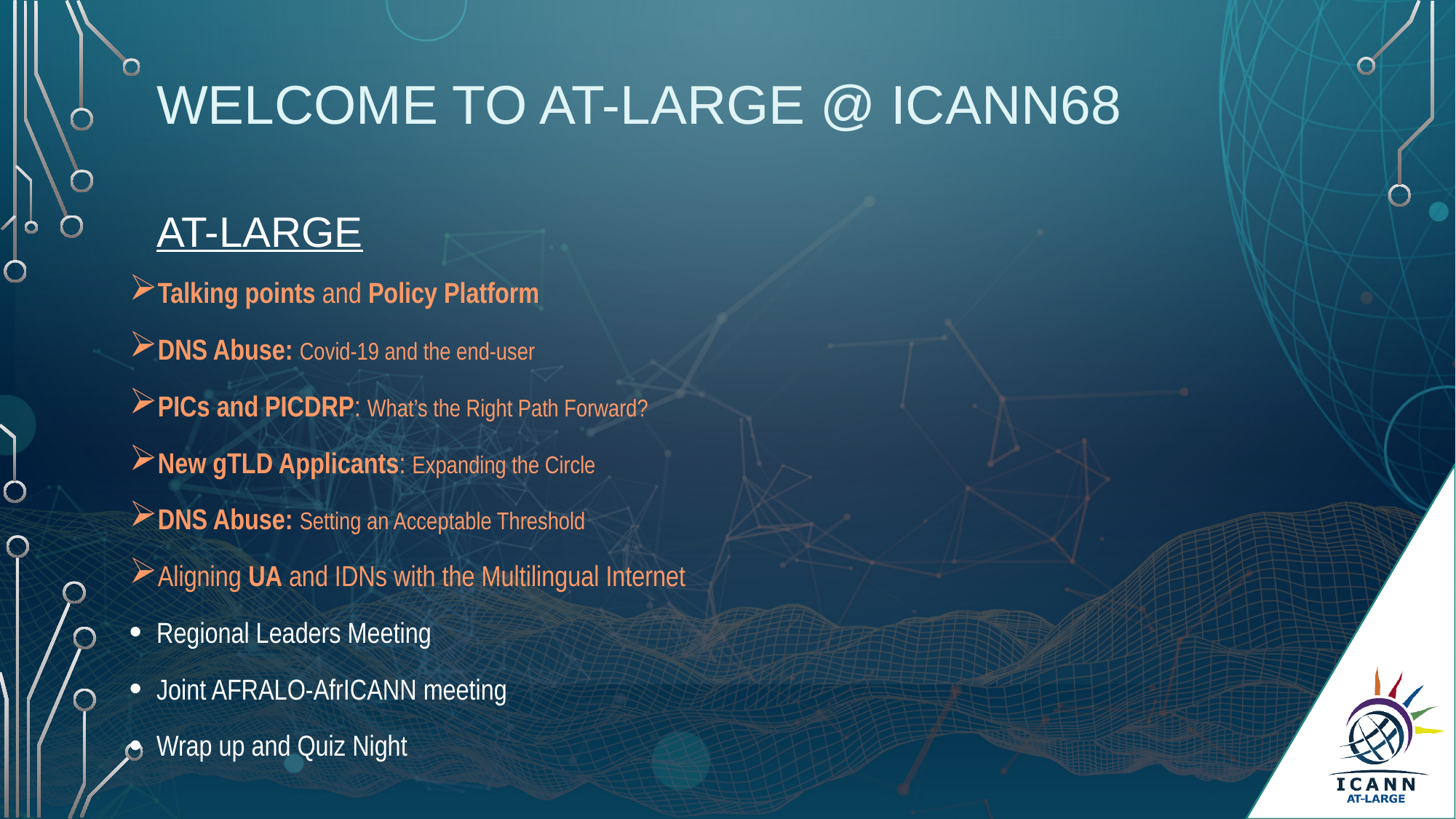

# Welcome to at-large @ icann68
AT-LARGE
Talking points and Policy Platform
DNS Abuse: Covid-19 and the end-user
PICs and PICDRP: What’s the Right Path Forward?
New gTLD Applicants: Expanding the Circle
DNS Abuse: Setting an Acceptable Threshold
Aligning UA and IDNs with the Multilingual Internet
Regional Leaders Meeting
Joint AFRALO-AfrICANN meeting
Wrap up and Quiz Night